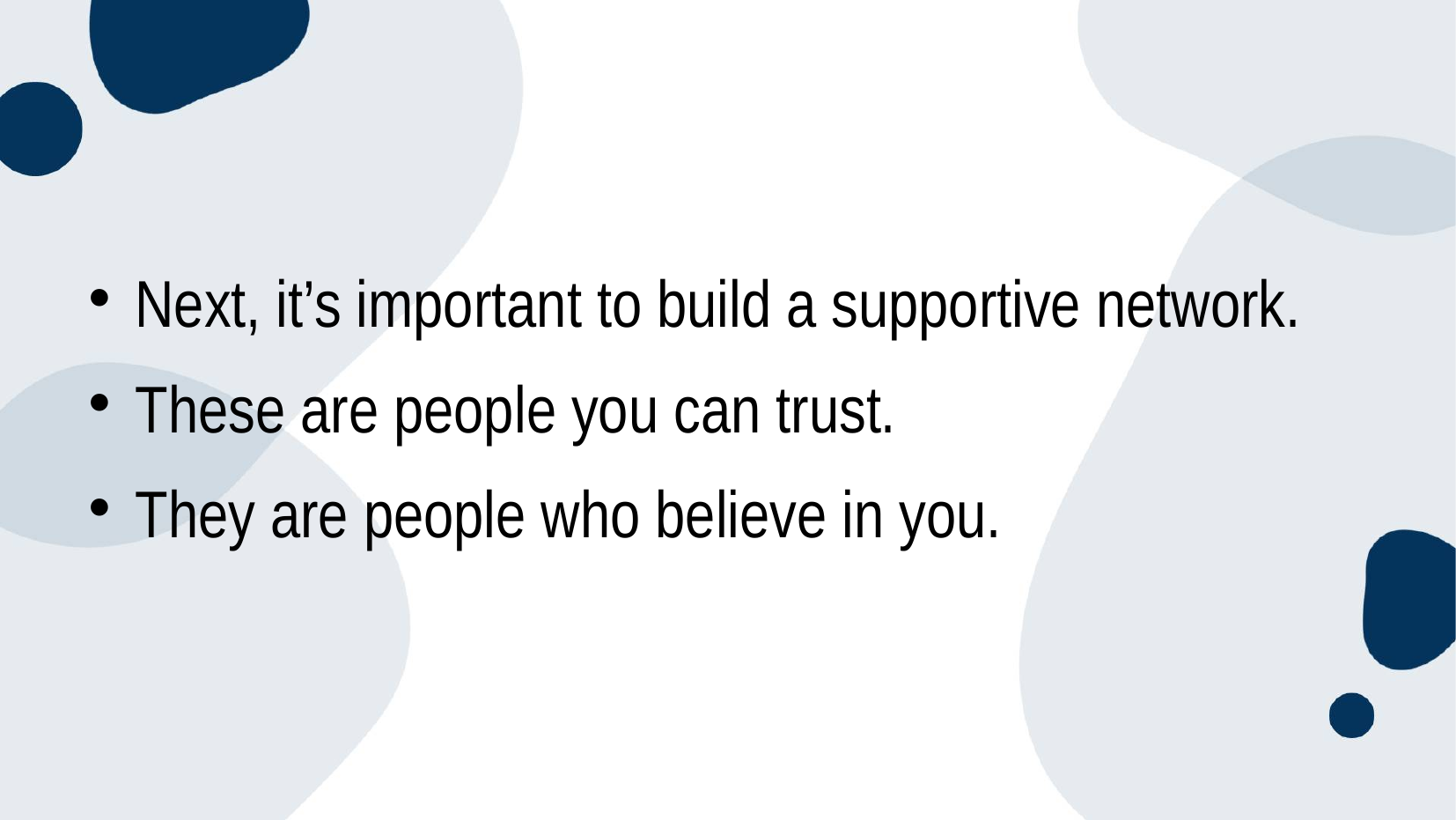

#
Next, it’s important to build a supportive network.
These are people you can trust.
They are people who believe in you.